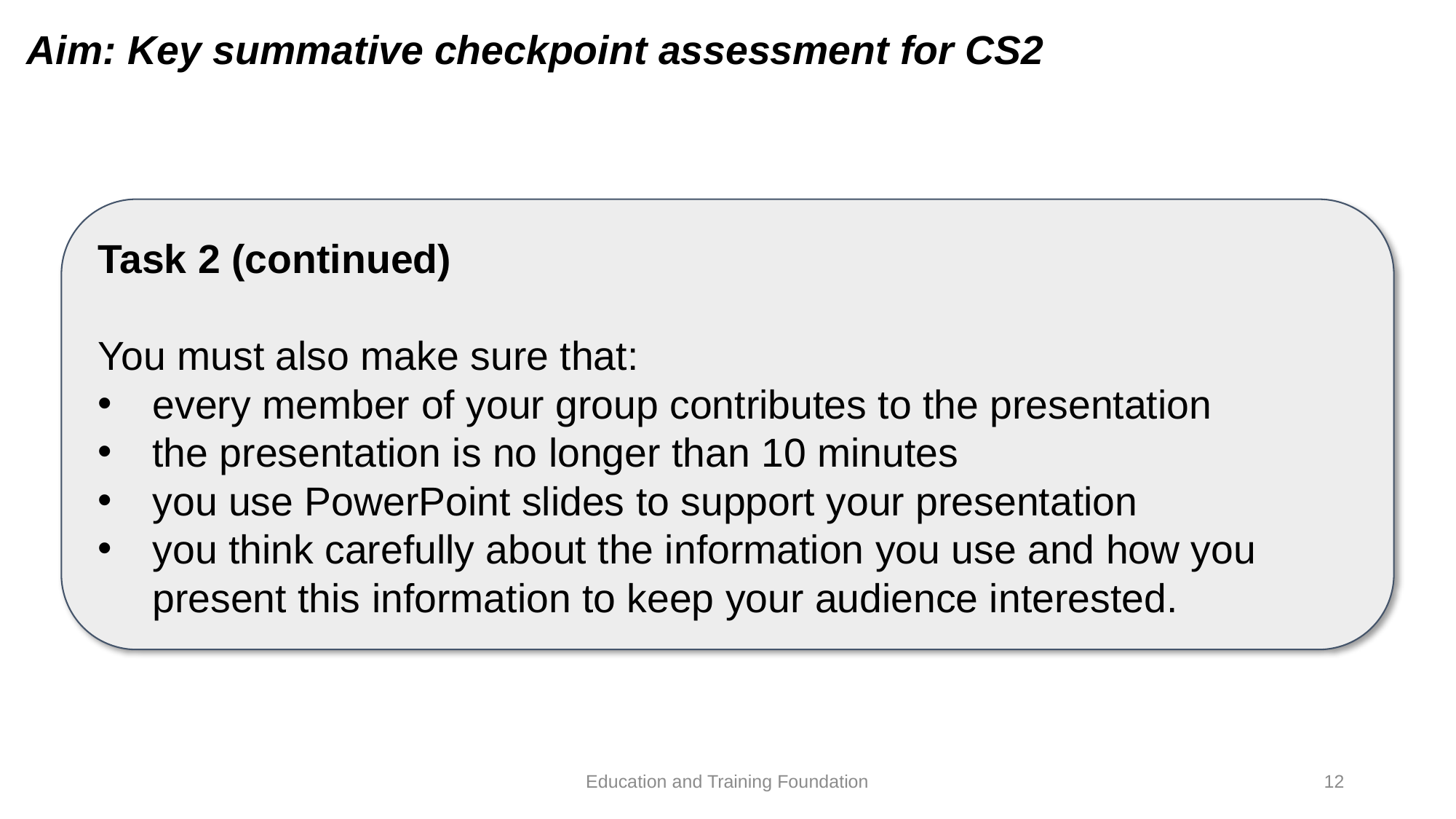

Aim: Key summative checkpoint assessment for CS2

Task 2 (continued)

You must also make sure that:
every member of your group contributes to the presentation
the presentation is no longer than 10 minutes
you use PowerPoint slides to support your presentation
you think carefully about the information you use and how you present this information to keep your audience interested.

#
Education and Training Foundation
12